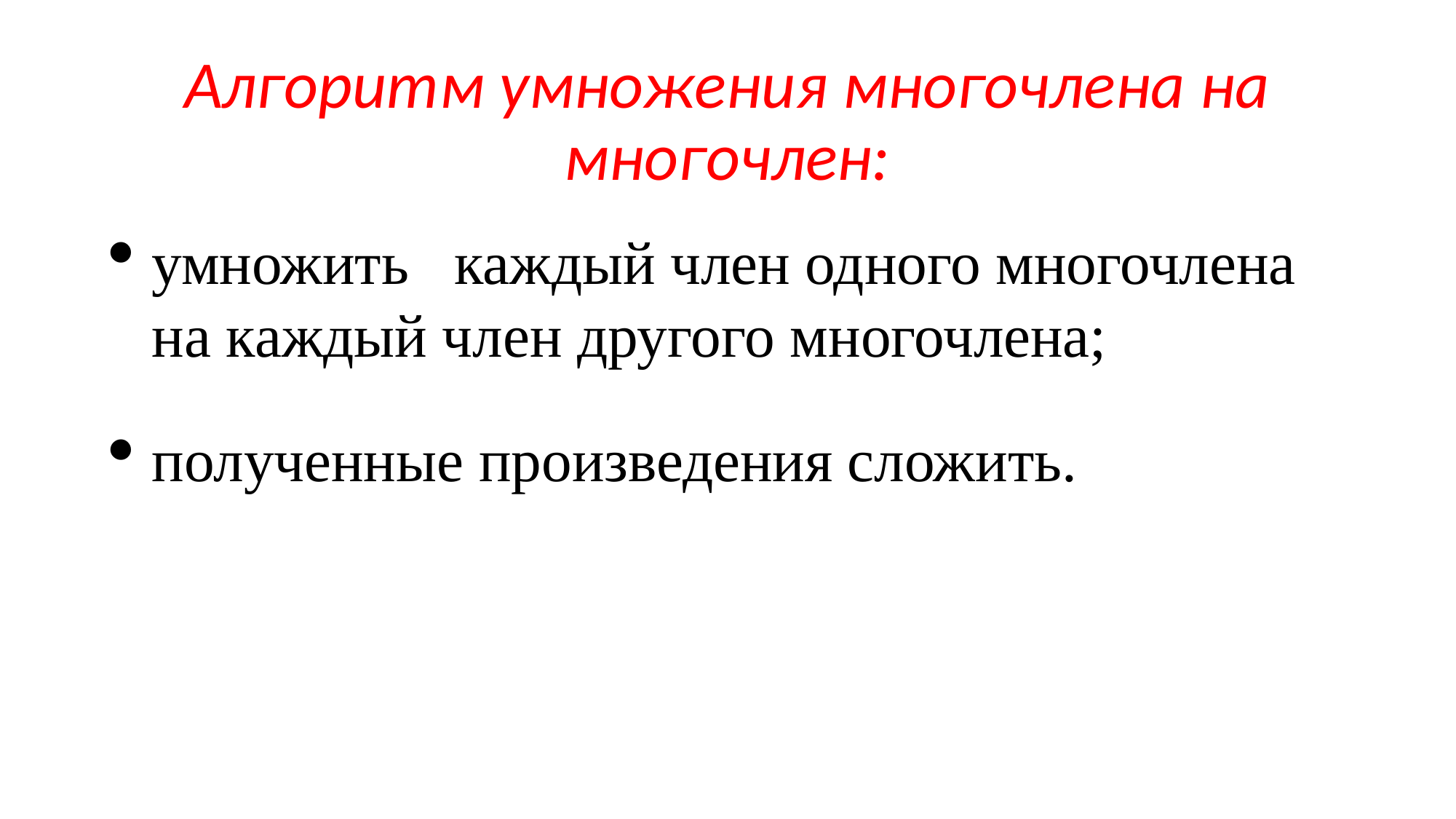

# Алгоритм умножения многочлена на многочлен:
умножить   каждый член одного многочлена на каждый член другого многочлена;
полученные произведения сложить.